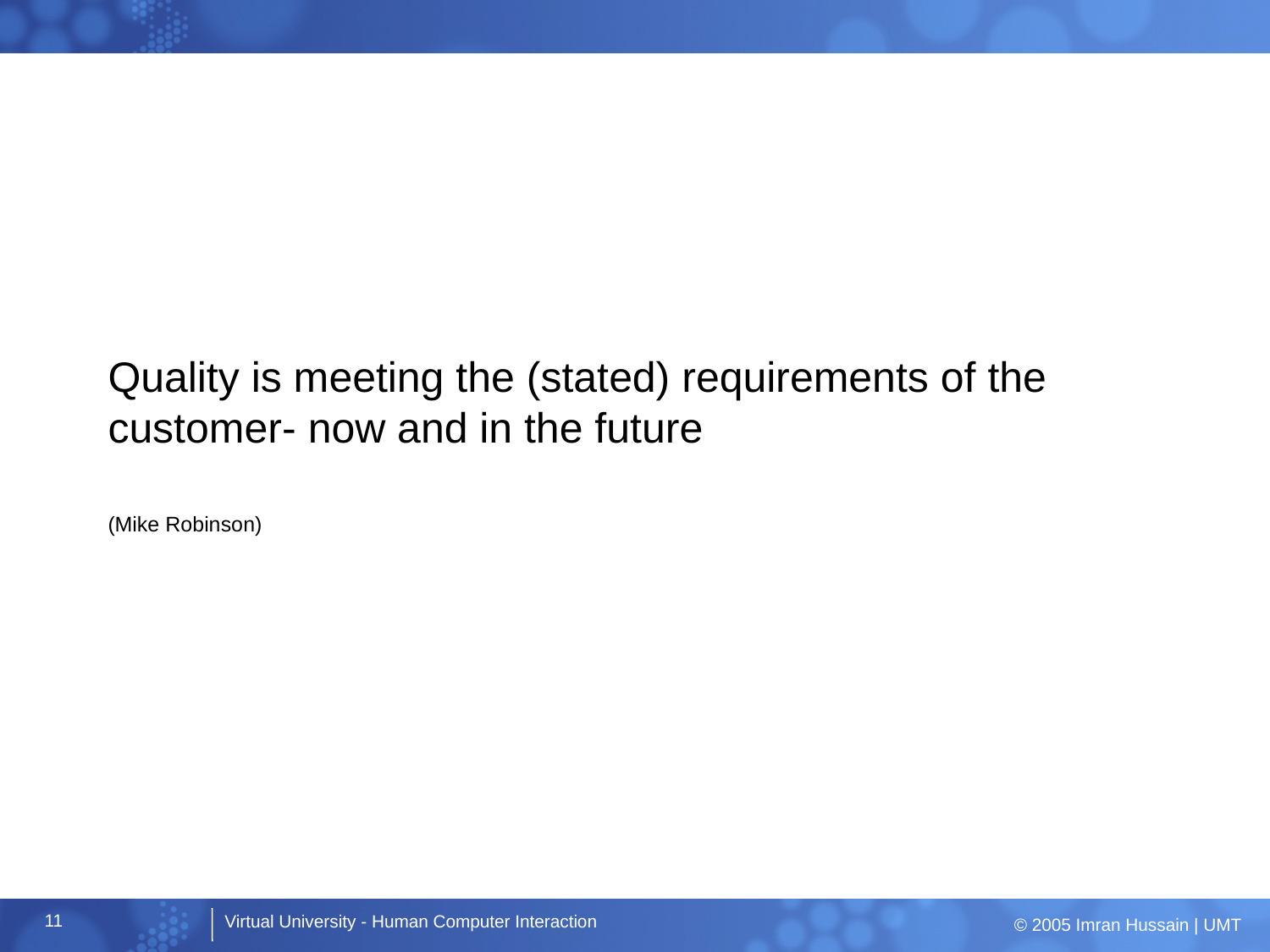

# Quality is meeting the (stated) requirements of the customer- now and in the future (Mike Robinson)